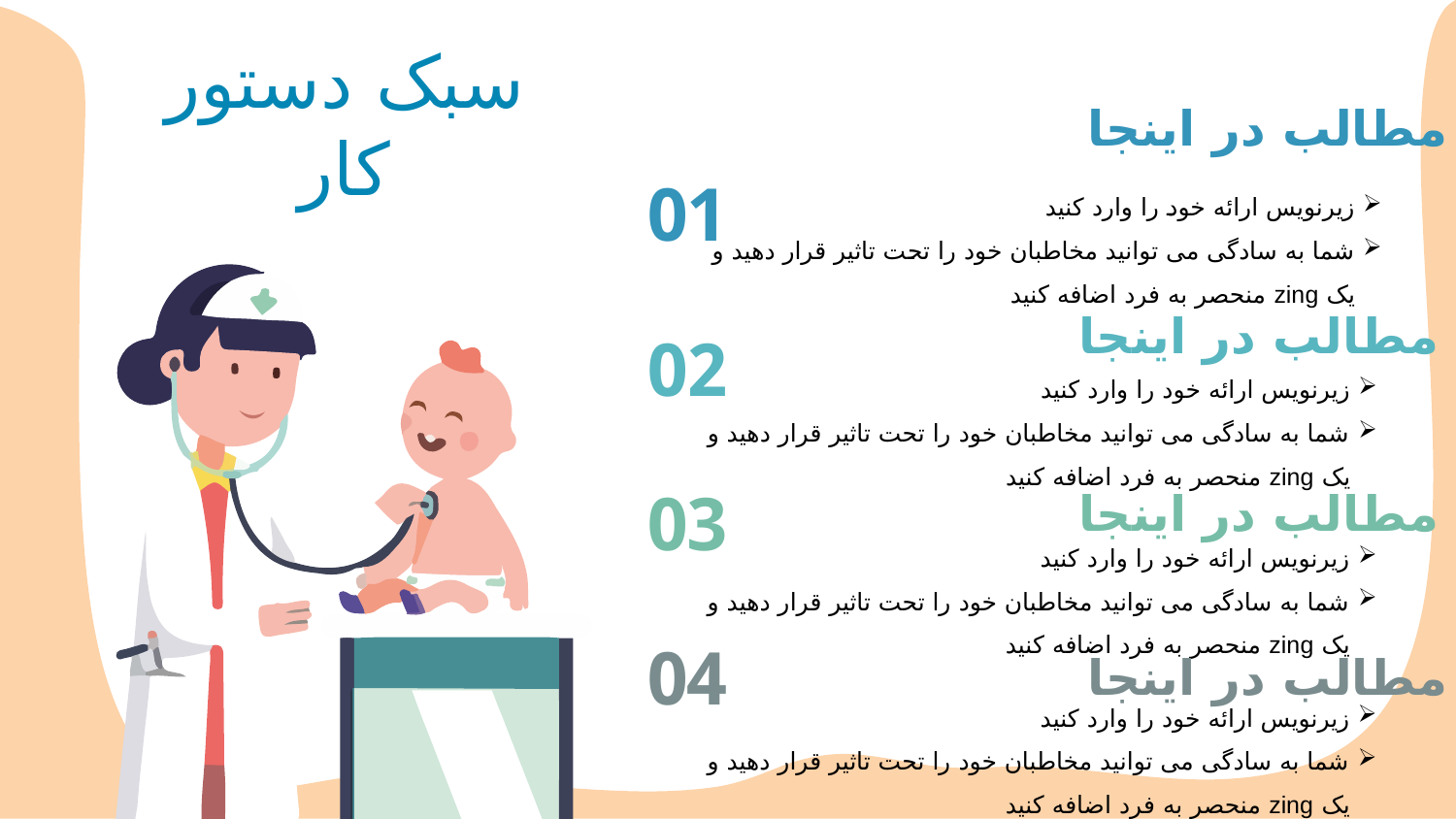

سبک دستور کار
مطالب در اینجا
01
زیرنویس ارائه خود را وارد کنید
شما به سادگی می توانید مخاطبان خود را تحت تاثیر قرار دهید و یک zing منحصر به فرد اضافه کنید

مطالب در اینجا
02
زیرنویس ارائه خود را وارد کنید
شما به سادگی می توانید مخاطبان خود را تحت تاثیر قرار دهید و یک zing منحصر به فرد اضافه کنید
مطالب در اینجا
03
زیرنویس ارائه خود را وارد کنید
شما به سادگی می توانید مخاطبان خود را تحت تاثیر قرار دهید و یک zing منحصر به فرد اضافه کنید
04
مطالب در اینجا
زیرنویس ارائه خود را وارد کنید
شما به سادگی می توانید مخاطبان خود را تحت تاثیر قرار دهید و یک zing منحصر به فرد اضافه کنید